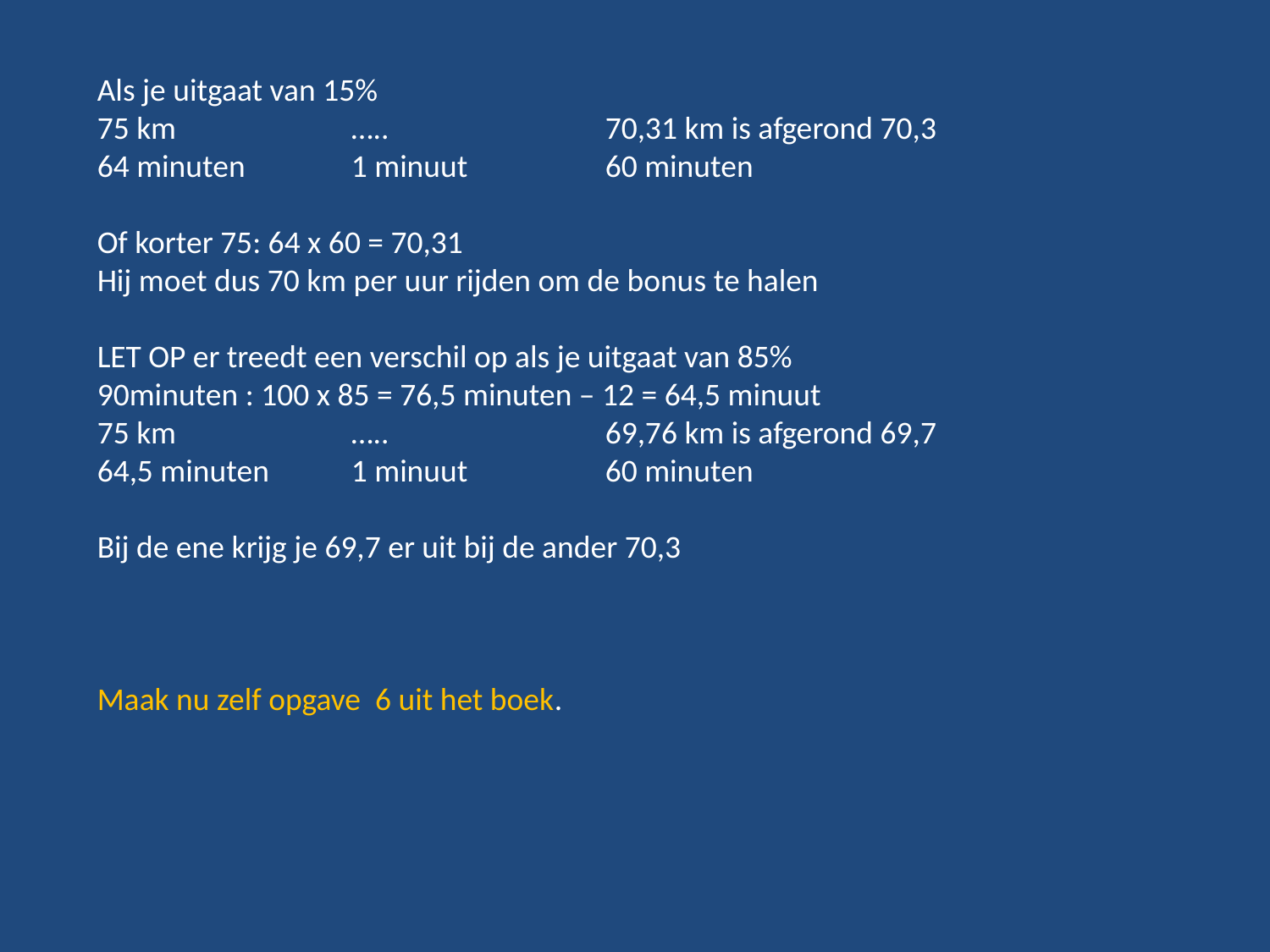

Als je uitgaat van 15%
75 km 		…..		70,31 km is afgerond 70,3
64 minuten 	1 minuut		60 minuten

Of korter 75: 64 x 60 = 70,31
Hij moet dus 70 km per uur rijden om de bonus te halen

LET OP er treedt een verschil op als je uitgaat van 85%
90minuten : 100 x 85 = 76,5 minuten – 12 = 64,5 minuut
75 km 		…..		69,76 km is afgerond 69,7
64,5 minuten 	1 minuut		60 minuten

Bij de ene krijg je 69,7 er uit bij de ander 70,3

Maak nu zelf opgave  6 uit het boek.